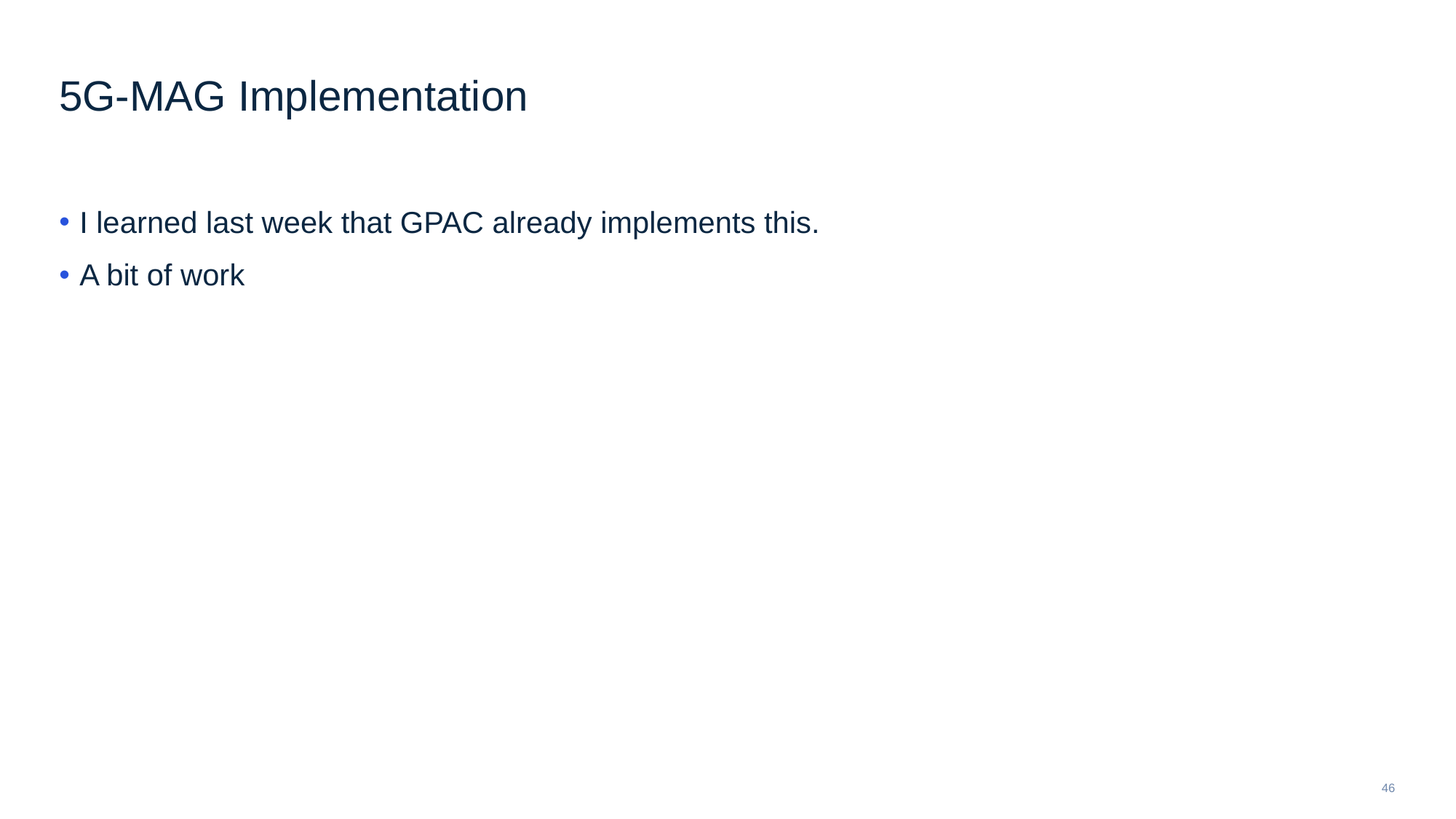

# 5G-MAG Implementation

I learned last week that GPAC already implements this.
A bit of work